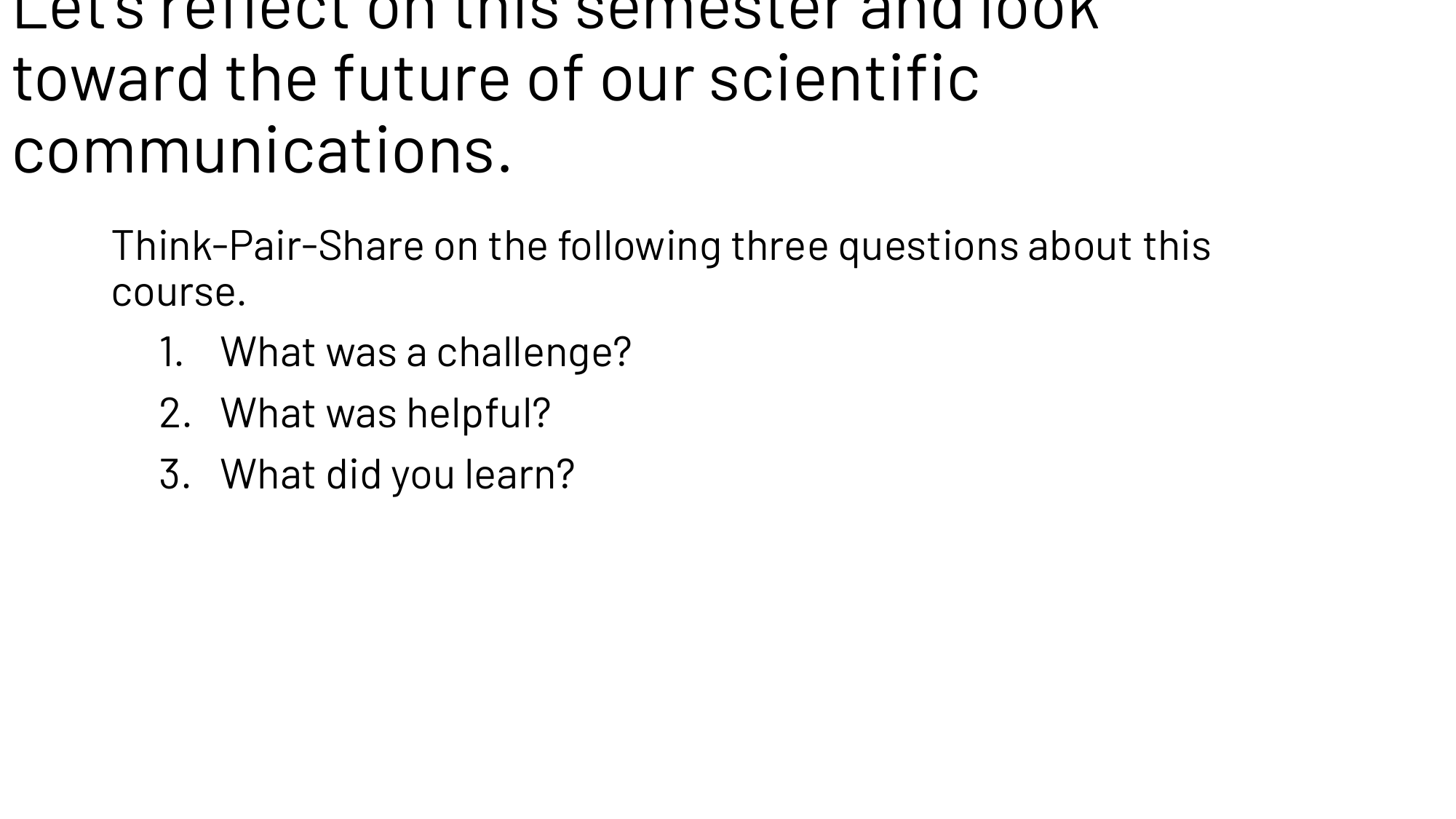

# Let’s reflect on this semester and look toward the future of our scientific communications.
Think-Pair-Share on the following three questions about this course.
What was a challenge?
What was helpful?
What did you learn?